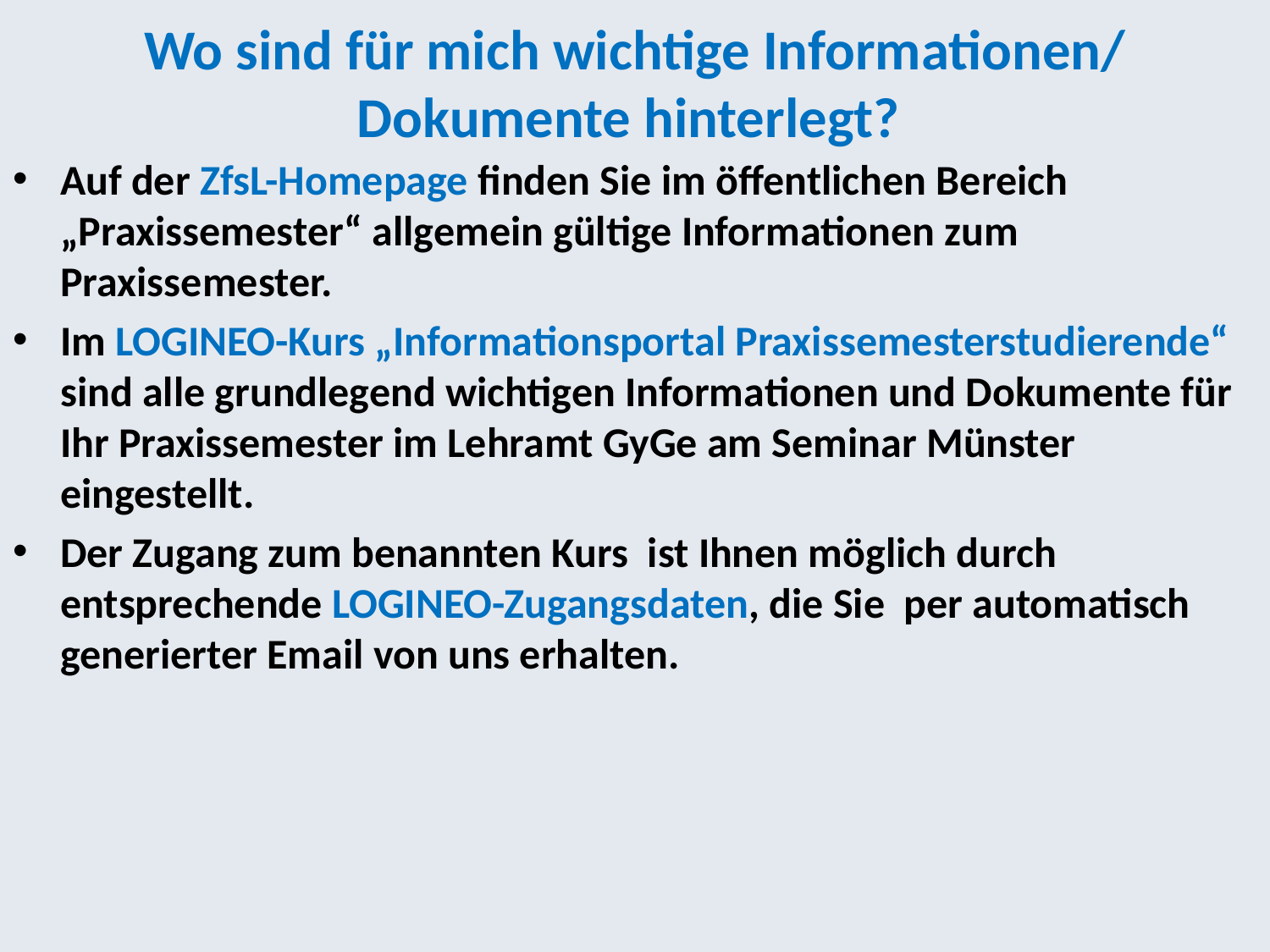

# Wo sind für mich wichtige Informationen/ Dokumente hinterlegt?
Auf der ZfsL-Homepage finden Sie im öffentlichen Bereich „Praxissemester“ allgemein gültige Informationen zum Praxissemester.
Im LOGINEO-Kurs „Informationsportal Praxissemesterstudierende“ sind alle grundlegend wichtigen Informationen und Dokumente für Ihr Praxissemester im Lehramt GyGe am Seminar Münster eingestellt.
Der Zugang zum benannten Kurs  ist Ihnen möglich durch entsprechende LOGINEO-Zugangsdaten, die Sie  per automatisch generierter Email von uns erhalten.